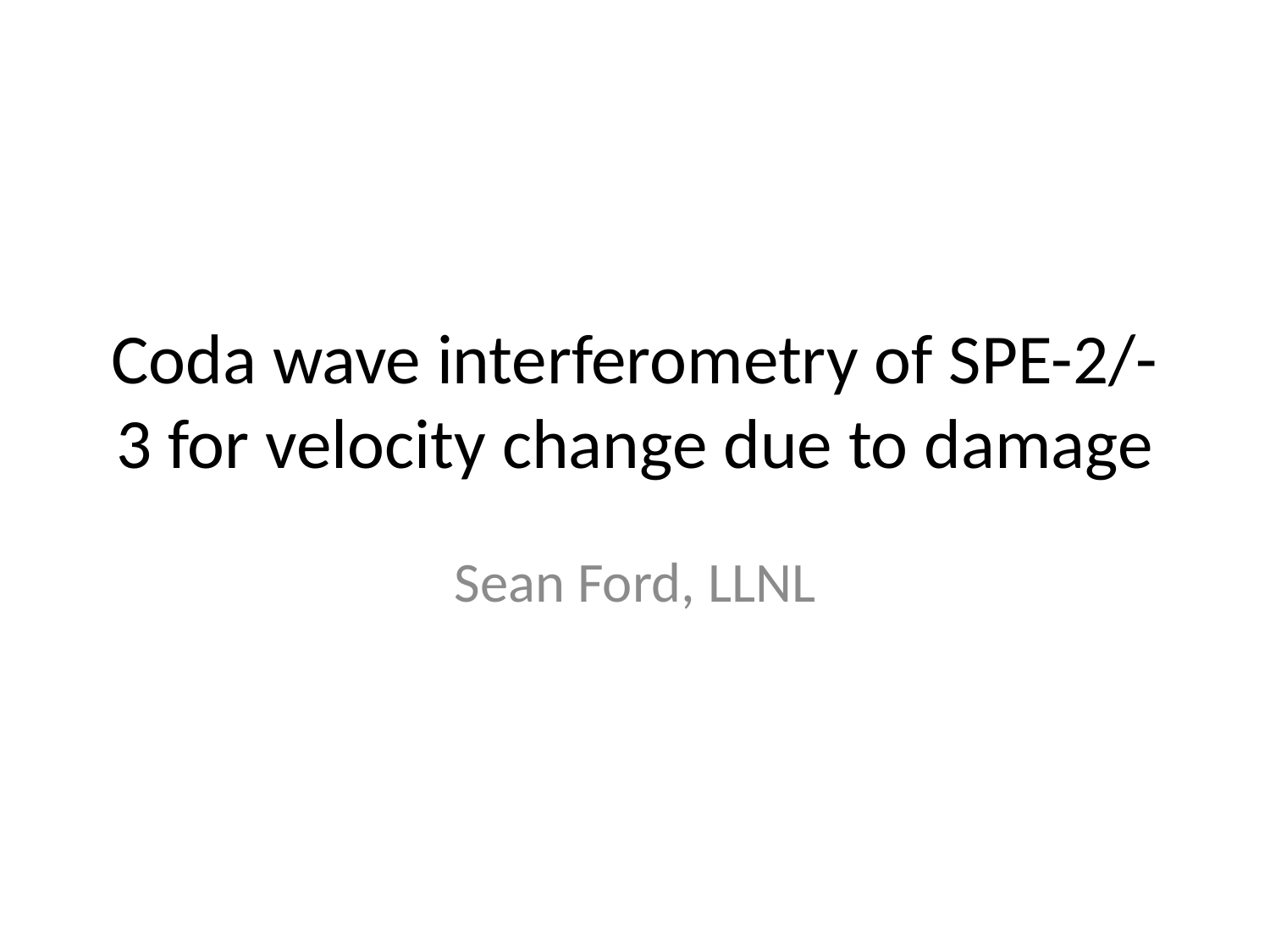

# Coda wave interferometry of SPE-2/-3 for velocity change due to damage
Sean Ford, LLNL